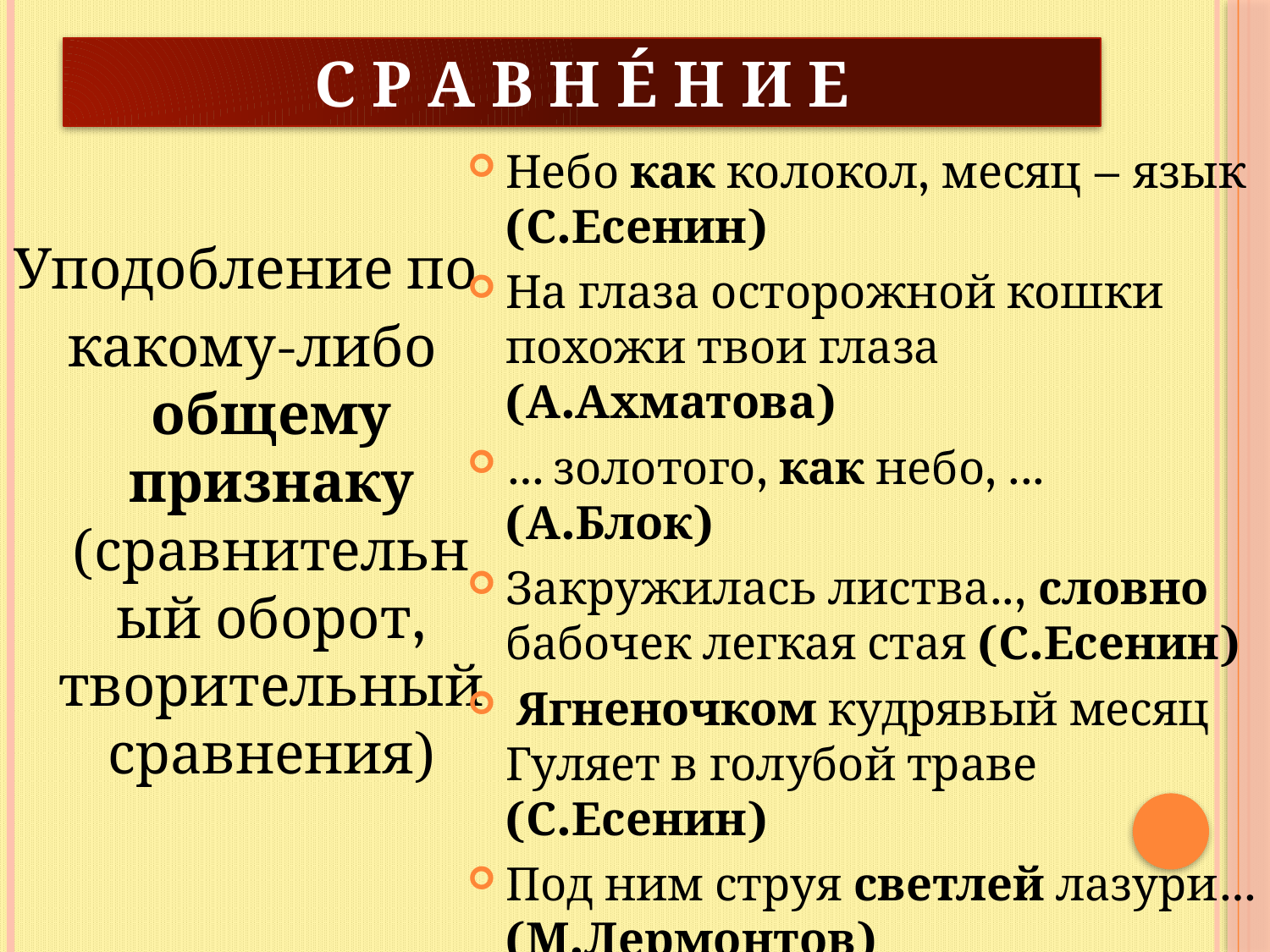

# С р а в н е́ н и е
Небо как колокол, месяц – язык (С.Есенин)
На глаза осторожной кошки похожи твои глаза (А.Ахматова)
… золотого, как небо, ... (А.Блок)
Закружилась листва.., словно бабочек легкая стая (С.Есенин)
 Ягненочком кудрявый месяц Гуляет в голубой траве (С.Есенин)
Под ним струя светлей лазури… (М.Лермонтов)
Уподобление по
какому-либо общему признаку (сравнительный оборот, творительный сравнения)